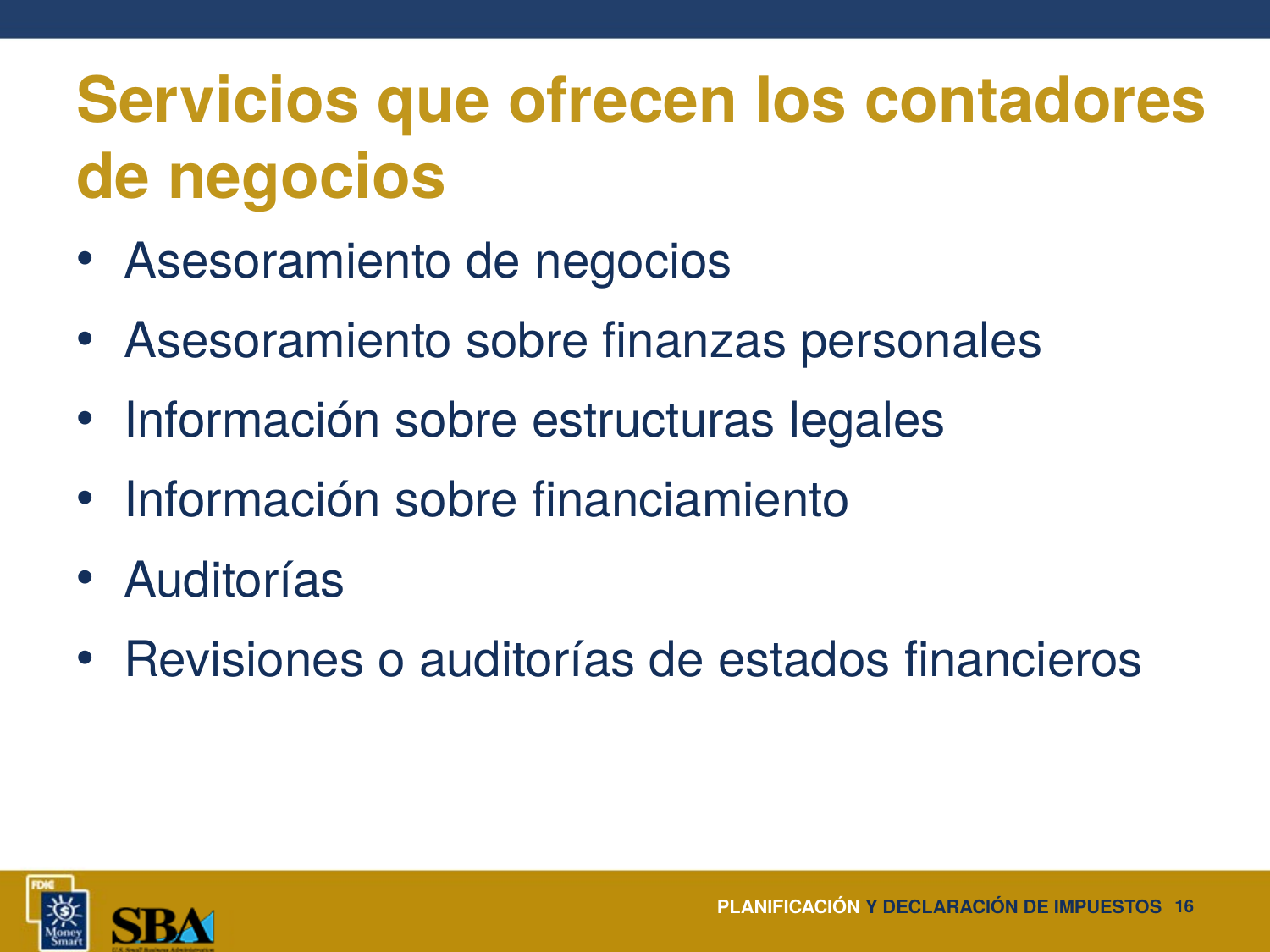

# Servicios que ofrecen los contadores de negocios
Asesoramiento de negocios
Asesoramiento sobre finanzas personales
Información sobre estructuras legales
Información sobre financiamiento
Auditorías
Revisiones o auditorías de estados financieros